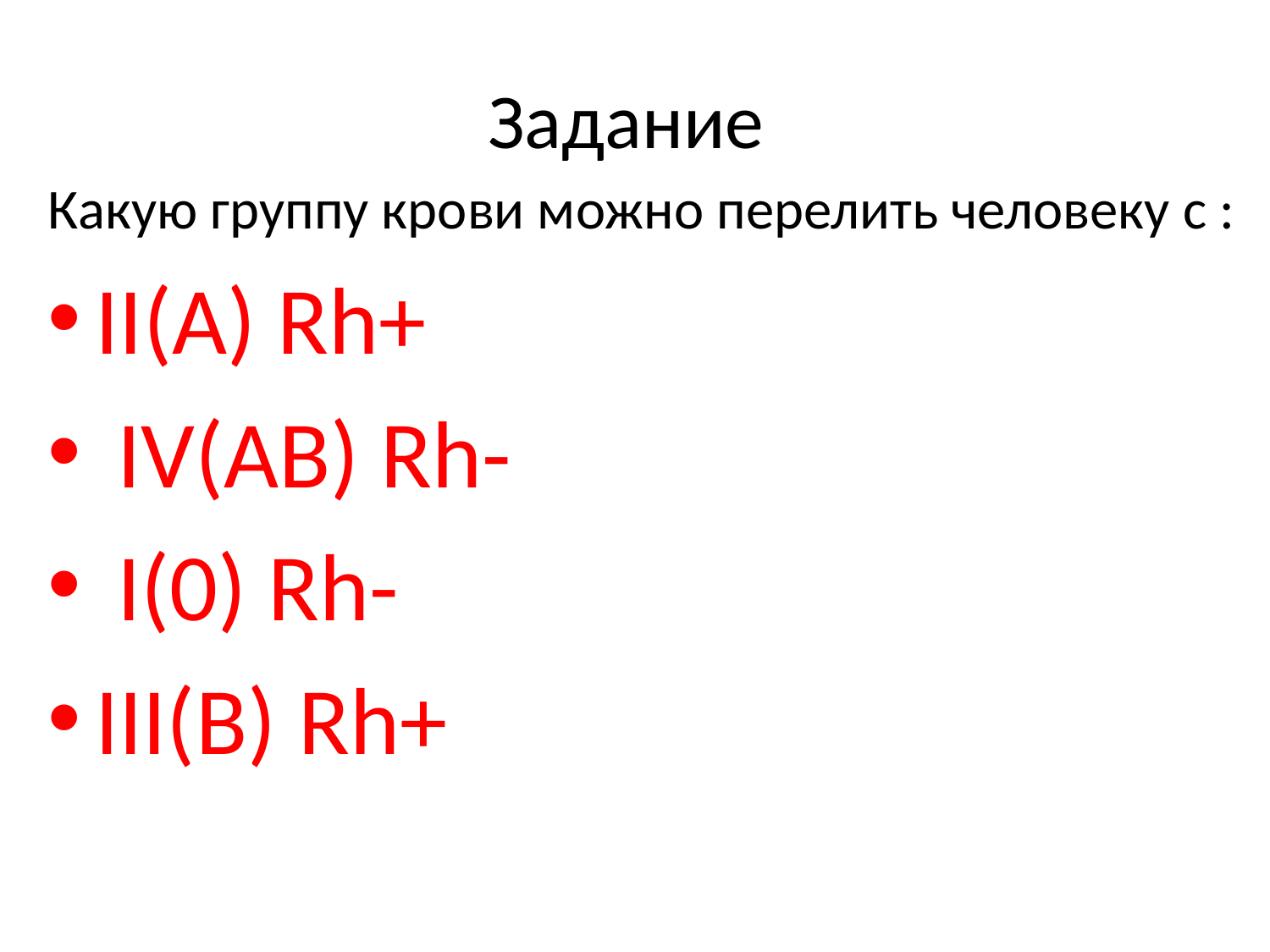

# Задание
Какую группу крови можно перелить человеку с :
II(А) Rh+
 IV(AB) Rh-
 I(0) Rh-
III(B) Rh+